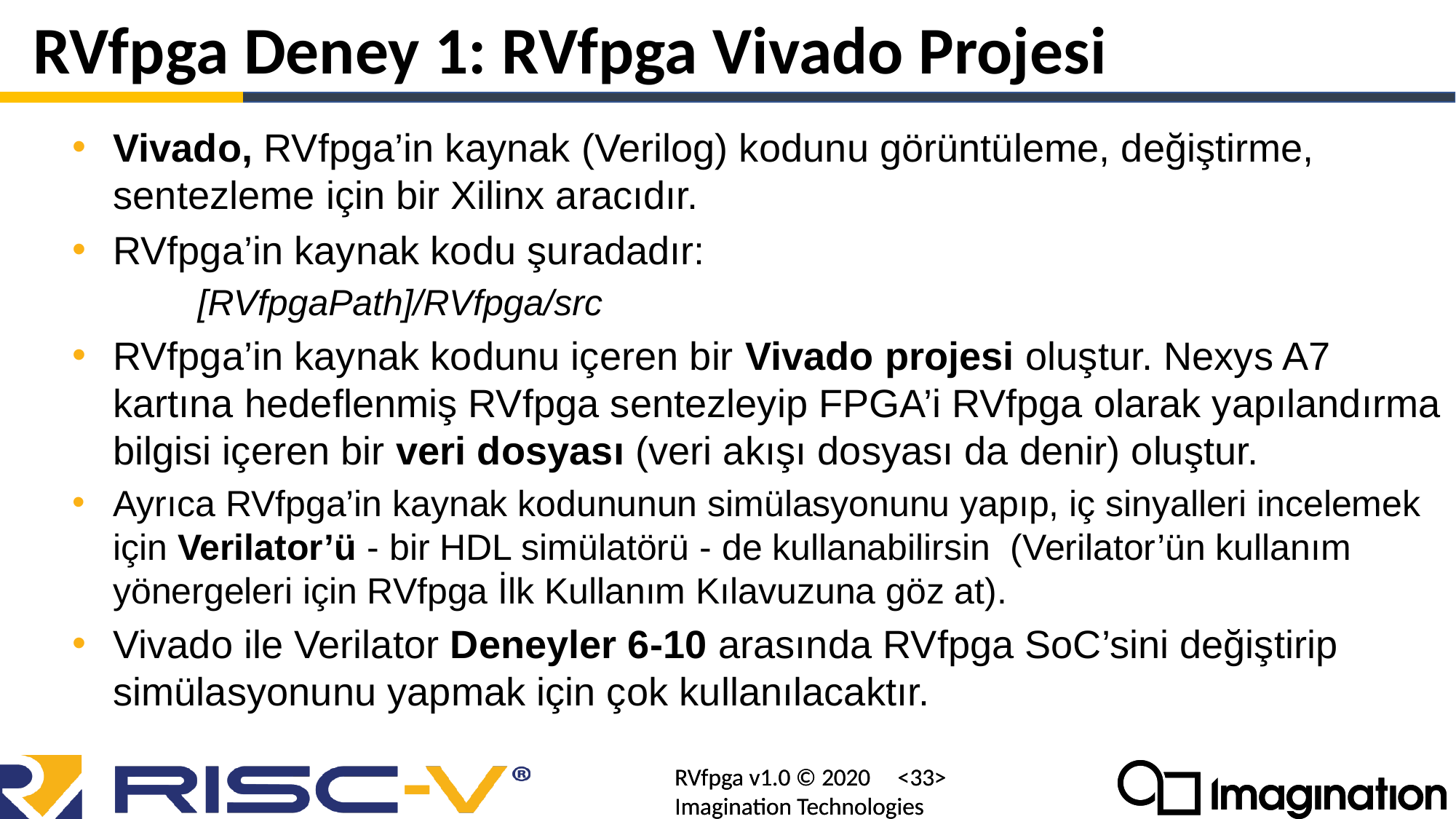

# RVfpga Deney 1: RVfpga Vivado Projesi
Vivado, RVfpga’in kaynak (Verilog) kodunu görüntüleme, değiştirme, sentezleme için bir Xilinx aracıdır.
RVfpga’in kaynak kodu şuradadır:
               [RVfpgaPath]/RVfpga/src
RVfpga’in kaynak kodunu içeren bir Vivado projesi oluştur. Nexys A7 kartına hedeflenmiş RVfpga sentezleyip FPGA’i RVfpga olarak yapılandırma bilgisi içeren bir veri dosyası (veri akışı dosyası da denir) oluştur.
Ayrıca RVfpga’in kaynak kodununun simülasyonunu yapıp, iç sinyalleri incelemek için Verilator’ü - bir HDL simülatörü - de kullanabilirsin  (Verilator’ün kullanım yönergeleri için RVfpga İlk Kullanım Kılavuzuna göz at).
Vivado ile Verilator Deneyler 6-10 arasında RVfpga SoC’sini değiştirip simülasyonunu yapmak için çok kullanılacaktır.